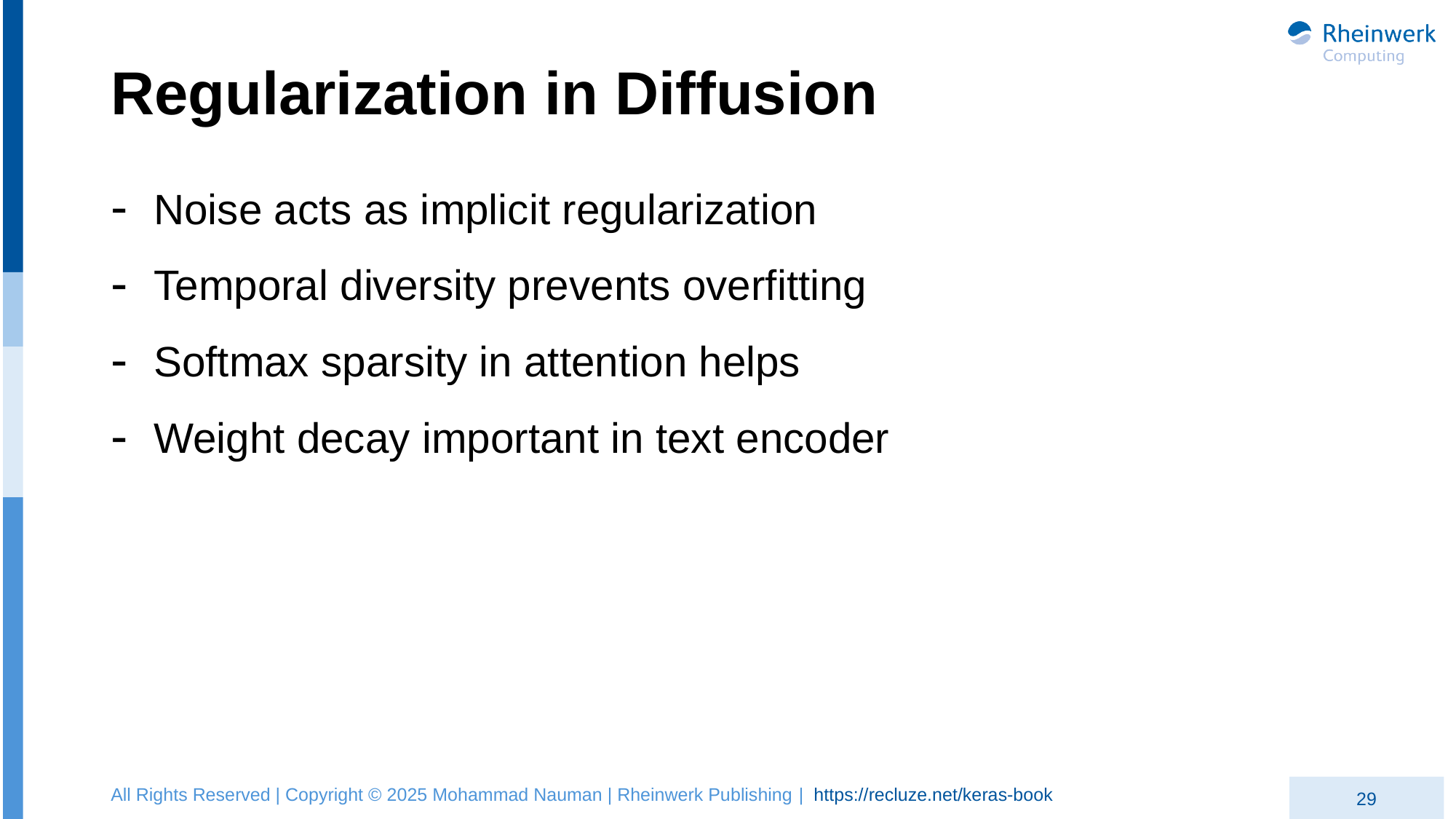

# Regularization in Diffusion
Noise acts as implicit regularization
Temporal diversity prevents overfitting
Softmax sparsity in attention helps
Weight decay important in text encoder